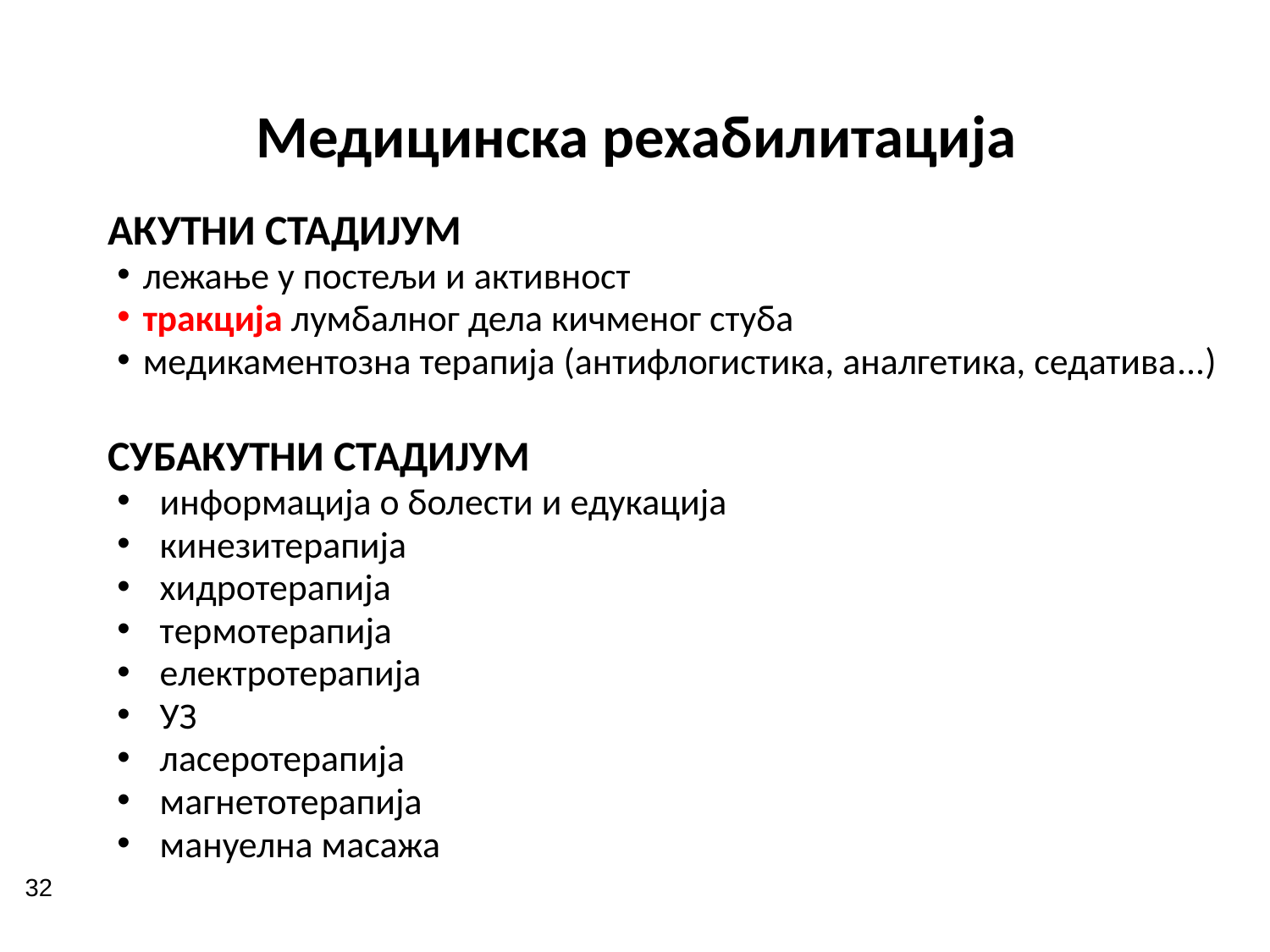

# Медицинска рехабилитација
АКУТНИ СТАДИЈУМ
лежање у постељи и активност
тракција лумбалног дела кичменог стуба
медикаментозна терапија (антифлогистика, аналгетика, седатива...)

СУБАКУТНИ СТАДИЈУМ
  информација о болести и едукација
  кинезитерапија
  хидротерапија
  термотерапија
  електротерапија
  УЗ
  ласеротерапија
  магнетотерапија
  мануелна масажа
32